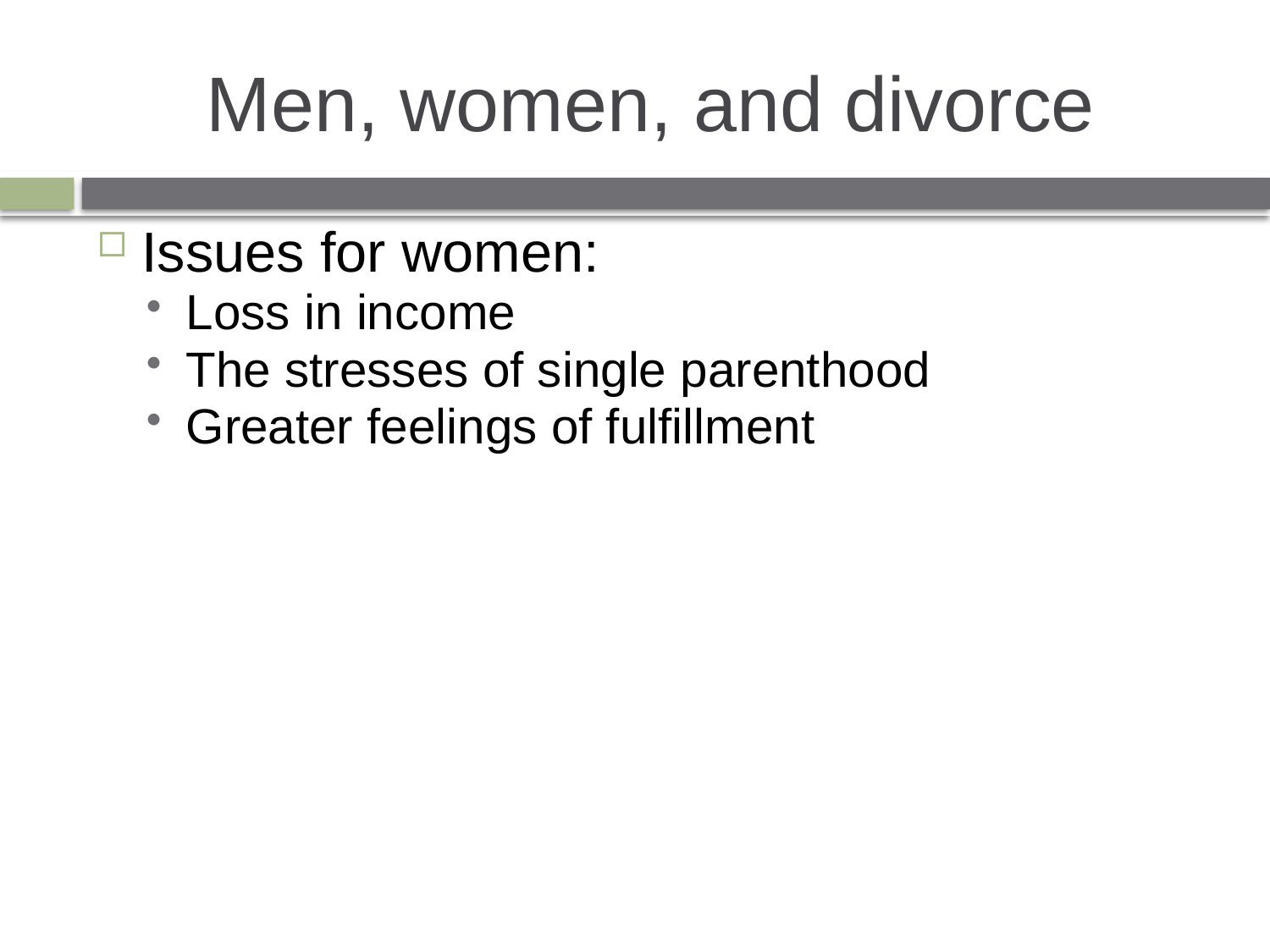

# Men, women, and divorce
Issues for women:
Loss in income
The stresses of single parenthood
Greater feelings of fulfillment